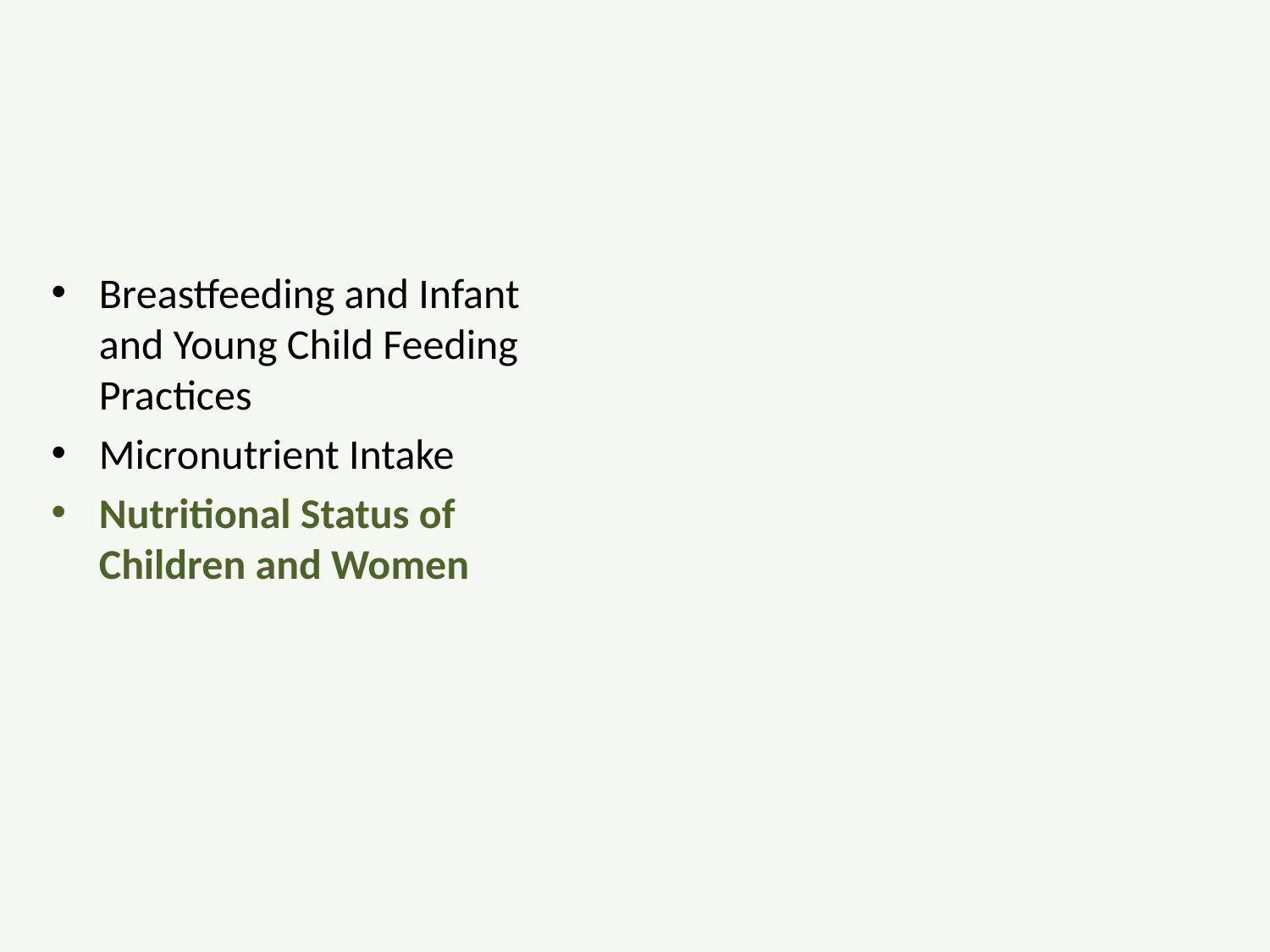

Breastfeeding and Infant and Young Child Feeding Practices
Micronutrient Intake
Nutritional Status of Children and Women